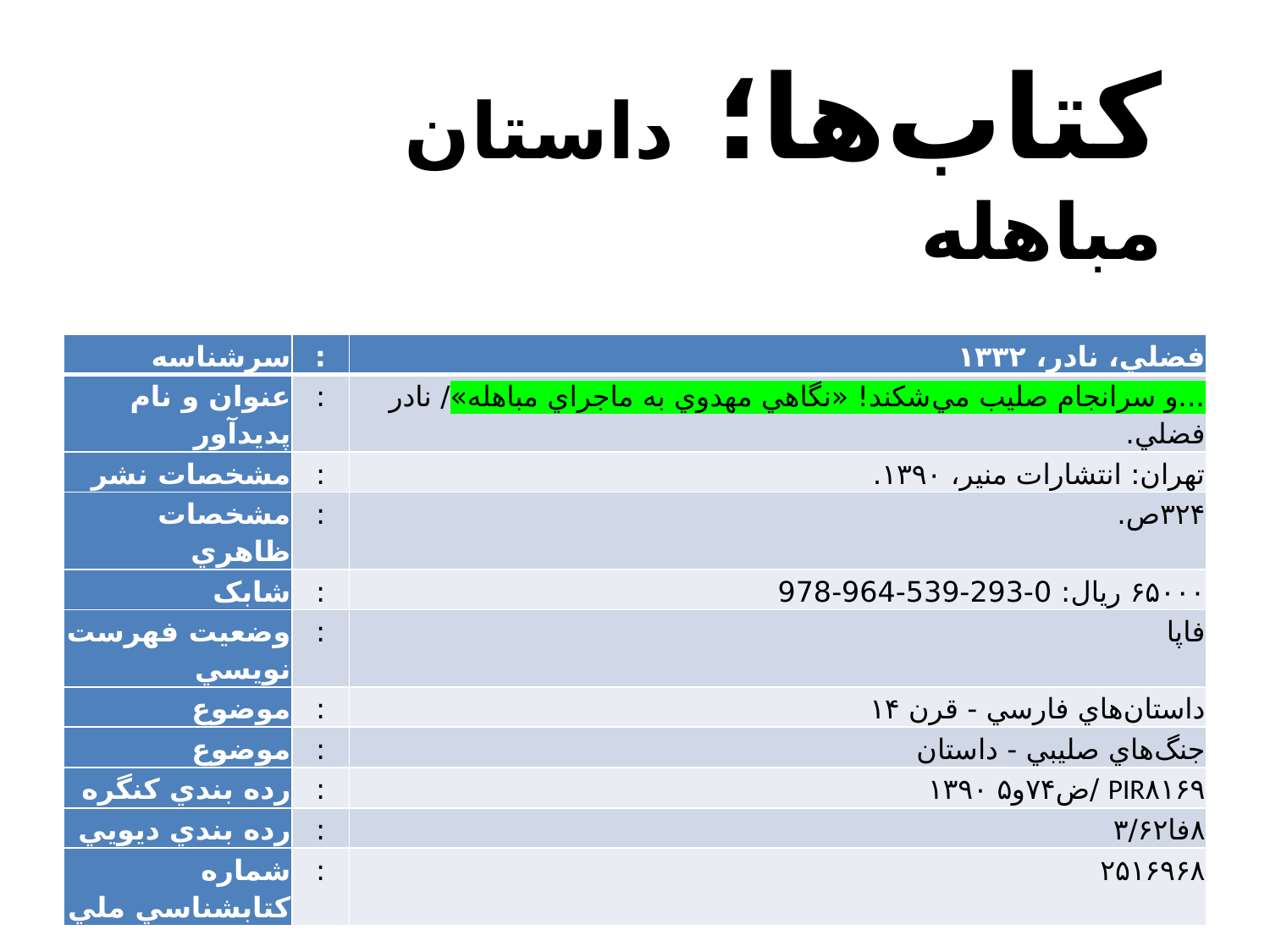

کتاب‌ها؛ داستان مباهله
| ‏سرشناسه | : | ف‍ض‍ل‍ي‌، ن‍ادر، ‏‫۱۳۳۲ |
| --- | --- | --- |
| ‏عنوان و نام پديدآور | : | ...و سرانجام صليب مي‌شکند! «نگاهي مهدوي به ماجراي مباهله»/ نادر فضلي. |
| ‏مشخصات نشر | : | تهران: انتشارات منير‏‫، ۱۳۹۰. |
| ‏مشخصات ظاهري | : | ‏‫۳۲۴ص. |
| ‏شابک | : | ‏‫۶۵۰۰۰ ريال‏‫: 978-964-539-293-0 |
| ‏وضعيت فهرست نويسي | : | فاپا |
| ‏موضوع | : | داستان‌هاي فارسي - قرن ۱۴ |
| ‏موضوع | : | جنگ‌هاي صليبي - داستان |
| ‏رده بندي کنگره | : | ‏‫PIR۸۱۶۹ /ض۷۴‏‫و۵ ۱۳۹۰ |
| ‏رده بندي ديويي | : | ‏‫۸فا۳/۶۲ |
| ‏شماره کتابشناسي ملي | : | ۲۵۱۶۹۶۸ |